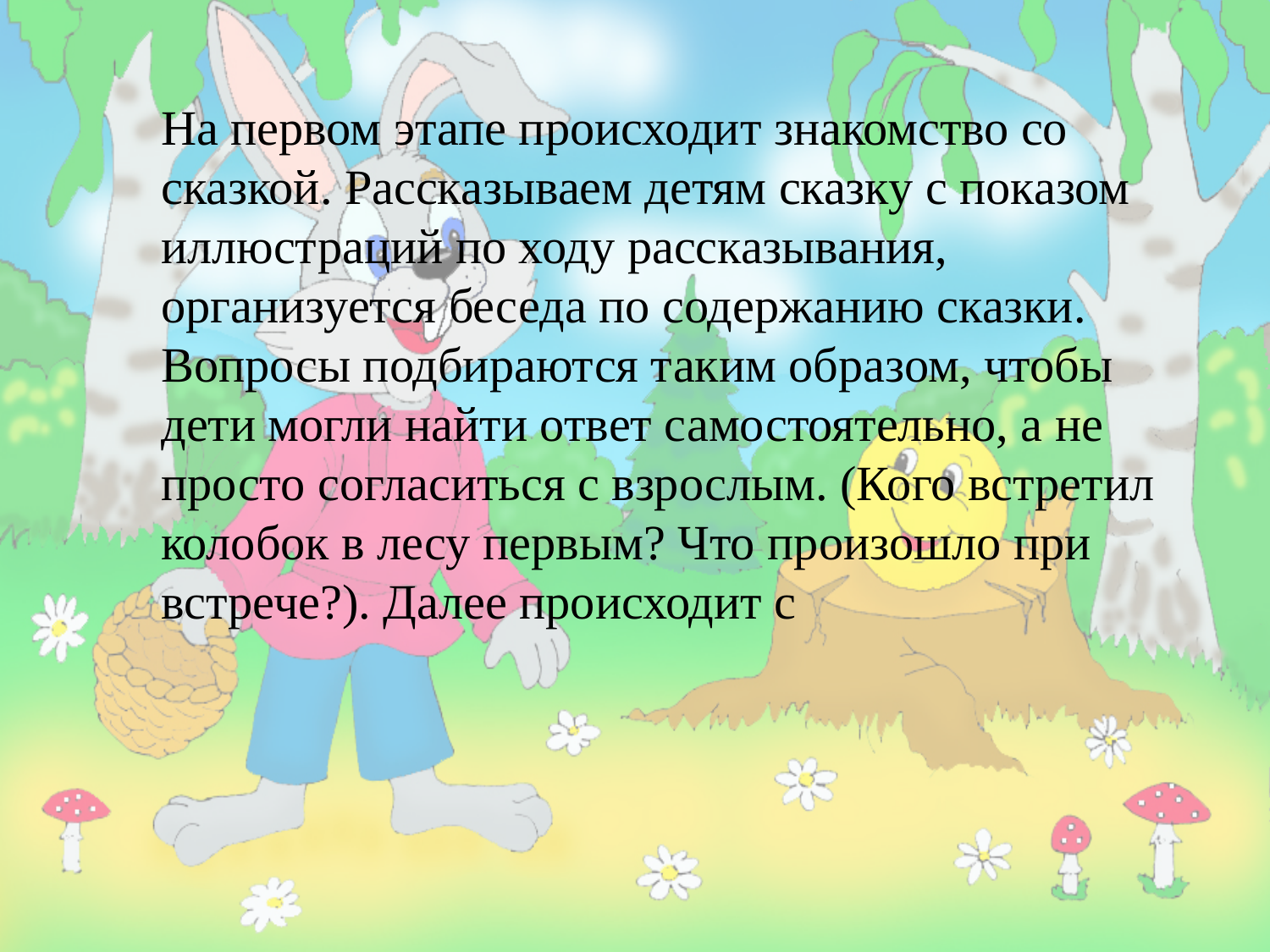

На первом этапе происходит знакомство со сказкой. Рассказываем детям сказку с показом иллюстраций по ходу рассказывания, организуется беседа по содержанию сказки. Вопросы подбираются таким образом, чтобы дети могли найти ответ самостоятельно, а не просто согласиться с взрослым. (Кого встретил колобок в лесу первым? Что произошло при встрече?). Далее происходит с